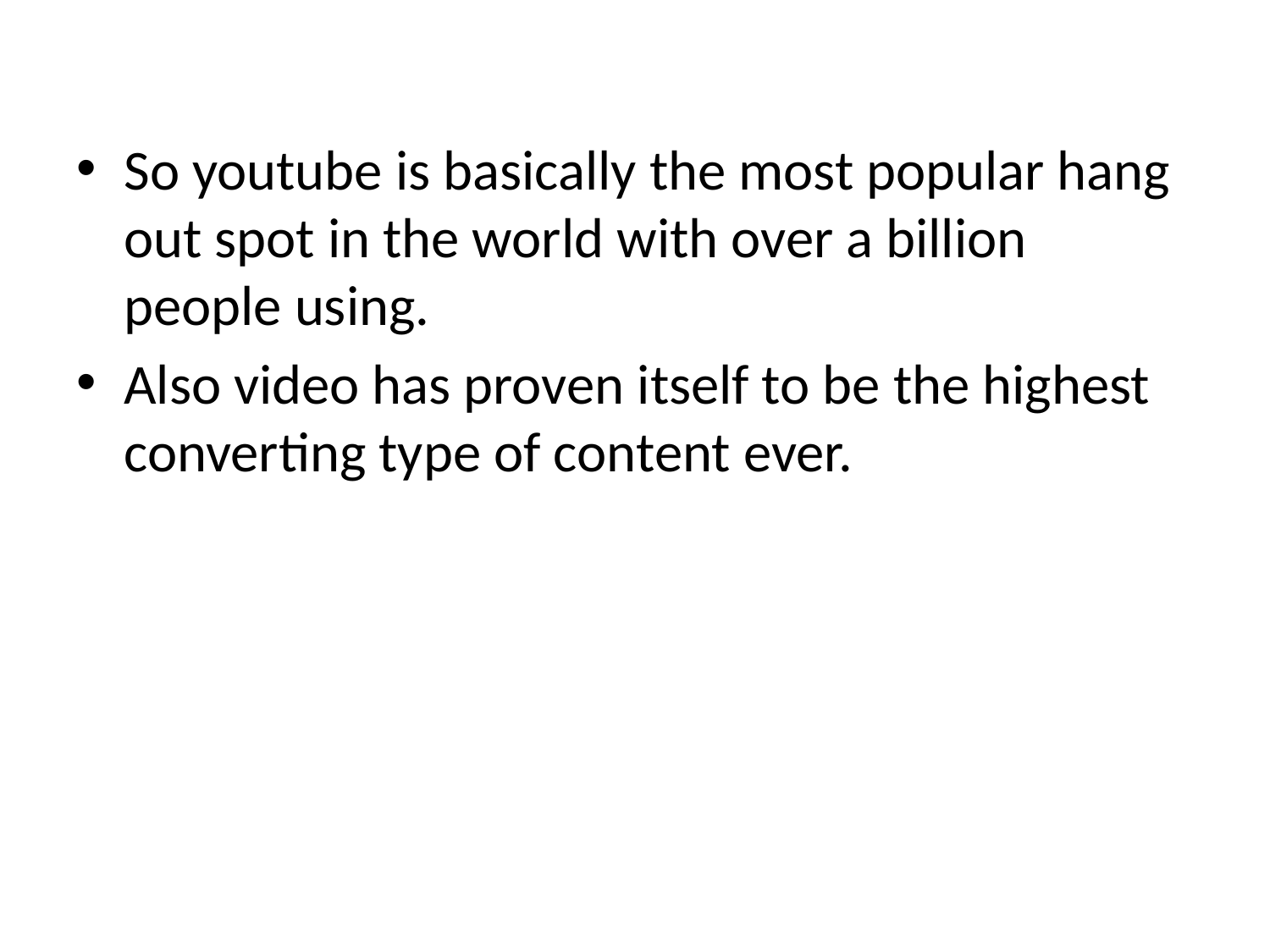

So youtube is basically the most popular hang out spot in the world with over a billion people using.
Also video has proven itself to be the highest converting type of content ever.